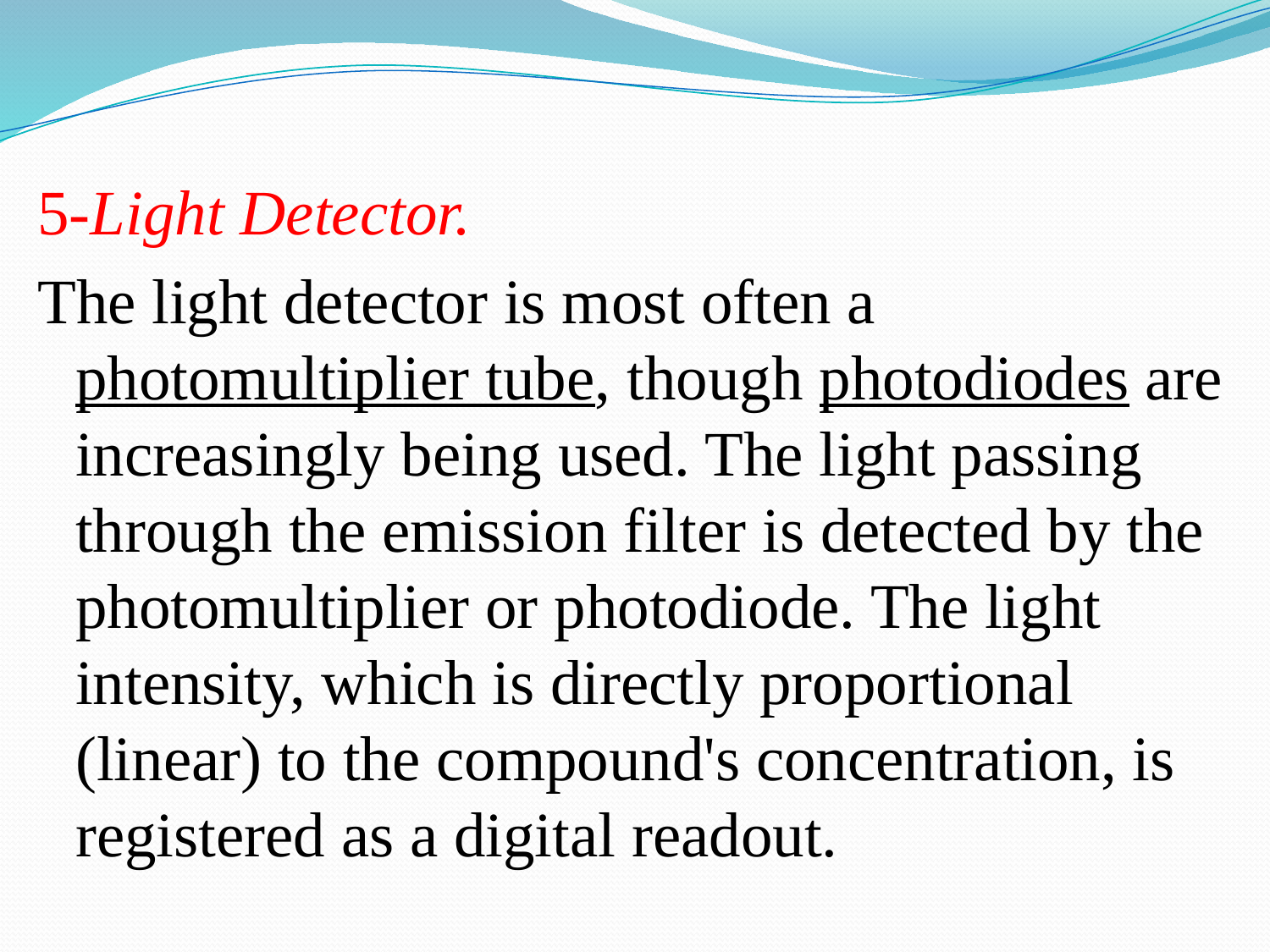

5-Light Detector.
The light detector is most often a photomultiplier tube, though photodiodes are increasingly being used. The light passing through the emission filter is detected by the photomultiplier or photodiode. The light intensity, which is directly proportional (linear) to the compound's concentration, is registered as a digital readout.